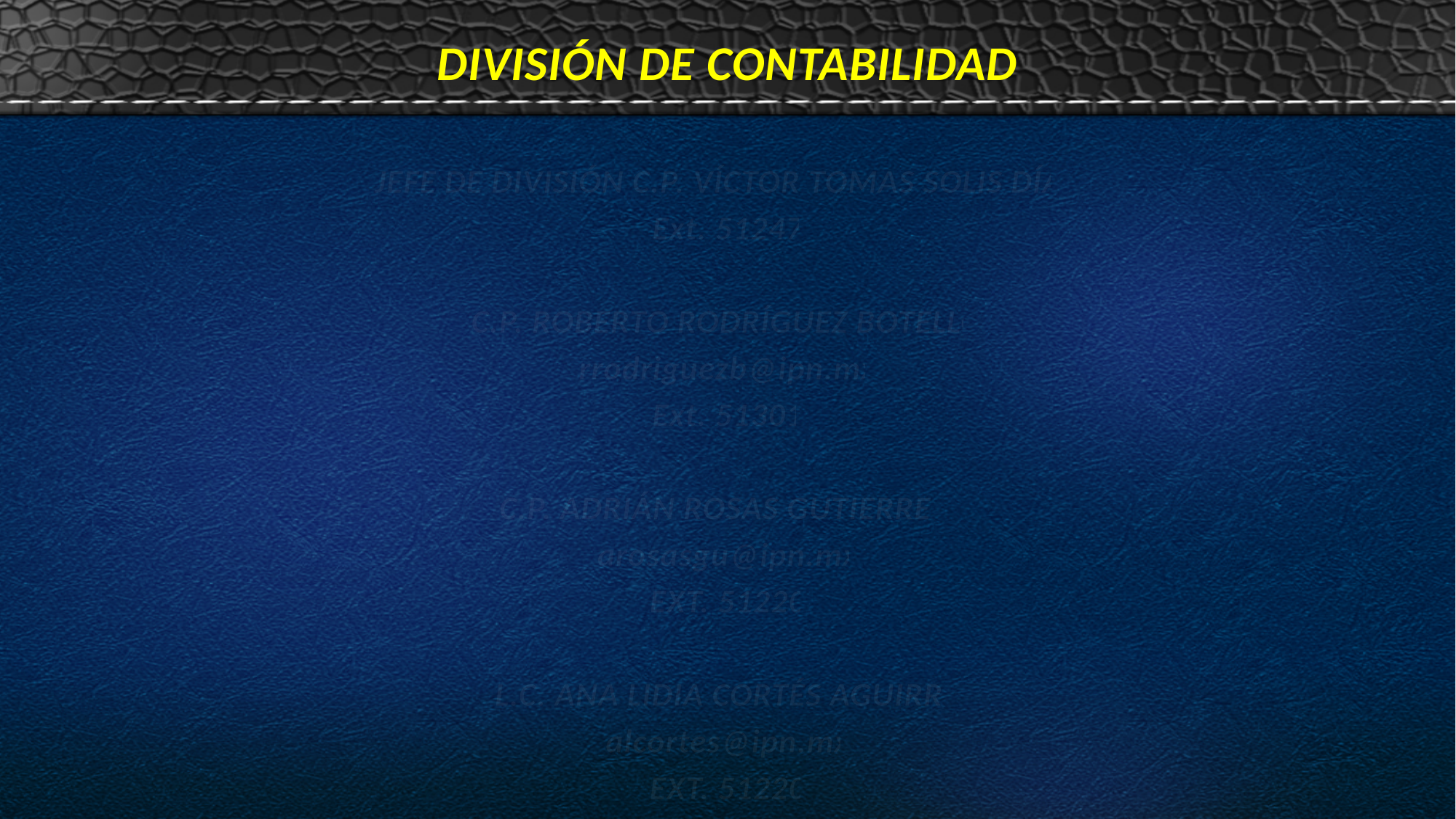

# DIVISIÓN DE CONTABILIDAD

JEFE DE DIVISIÓN C.P. VÍCTOR TOMAS SOLIS DÍAZ
Ext. 51247

C.P. ROBERTO RODRÍGUEZ BOTELLO
rrodriguezb@ipn.mx
Ext. 51301

C.P. ADRIÁN ROSAS GUTIERREZ
arosasgu@ipn.mx
EXT. 51220

L.C. ANA LIDIA CORTÉS AGUIRRE
alcortes@ipn.mx
EXT. 51220